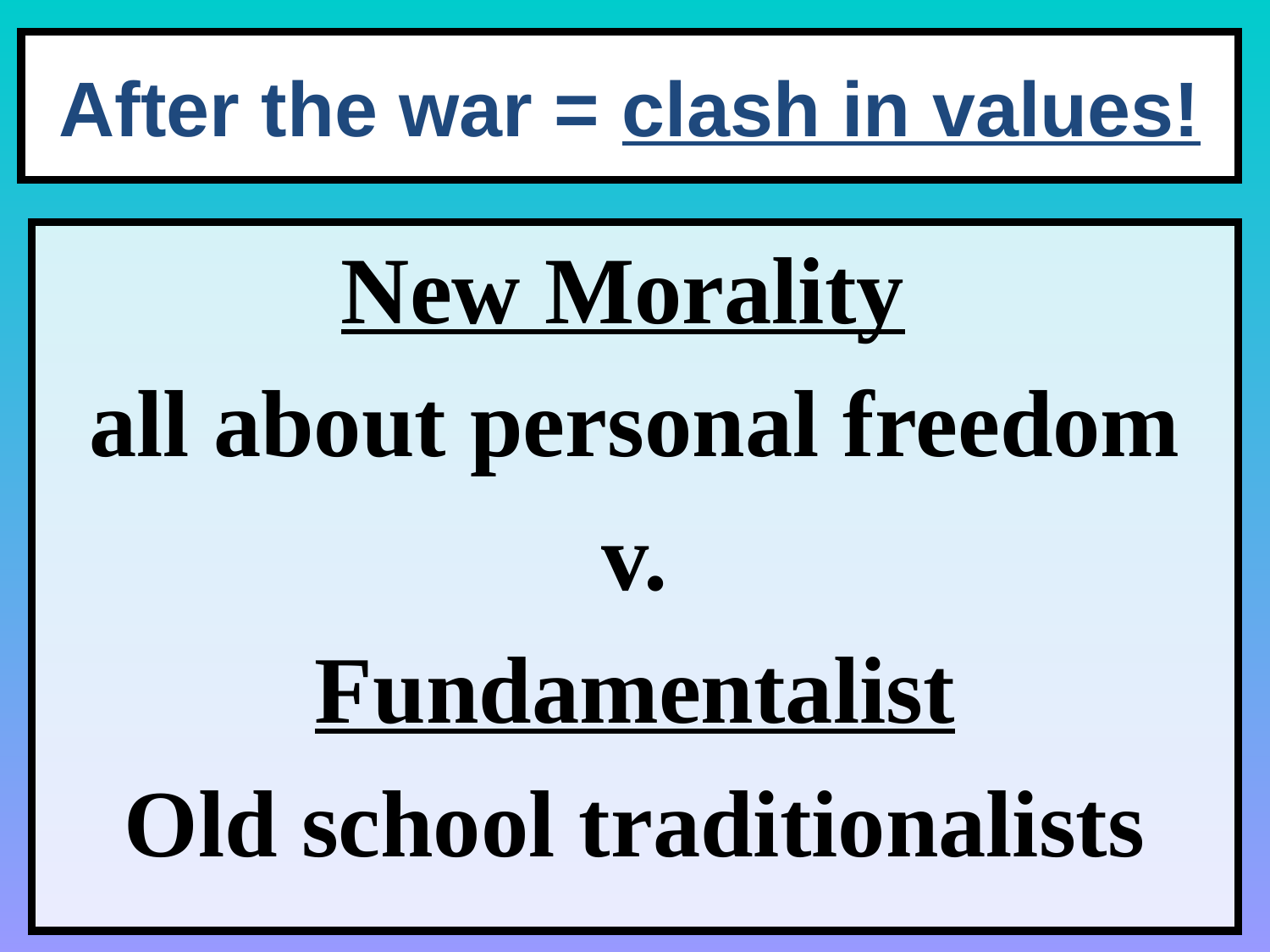

After the war = clash in values!
New Morality
all about personal freedom
v.
Fundamentalist
Old school traditionalists